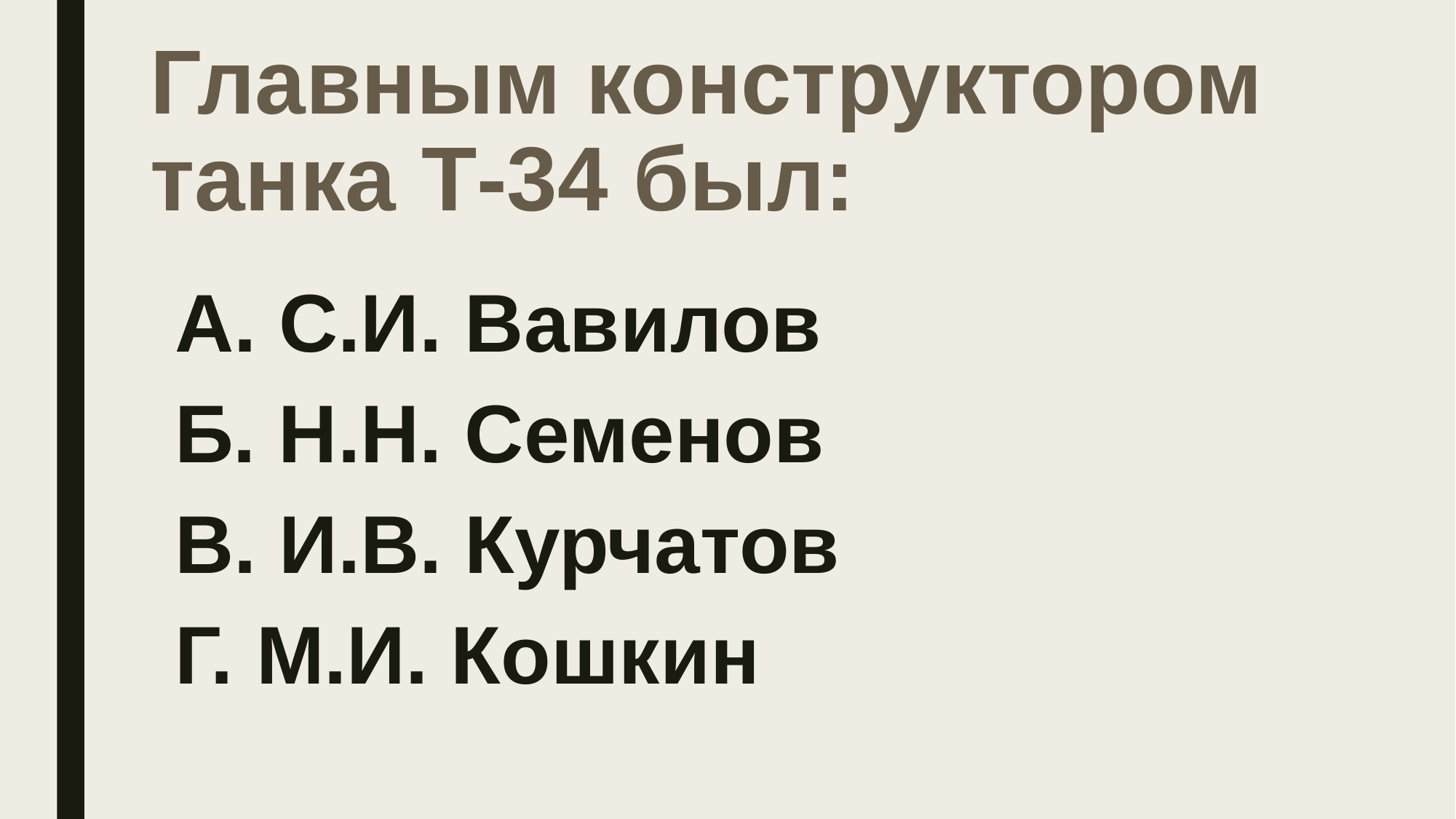

# Главным конструктором танка Т-34 был:
А. С.И. Вавилов
Б. Н.Н. Семенов
В. И.В. Курчатов
Г. М.И. Кошкин